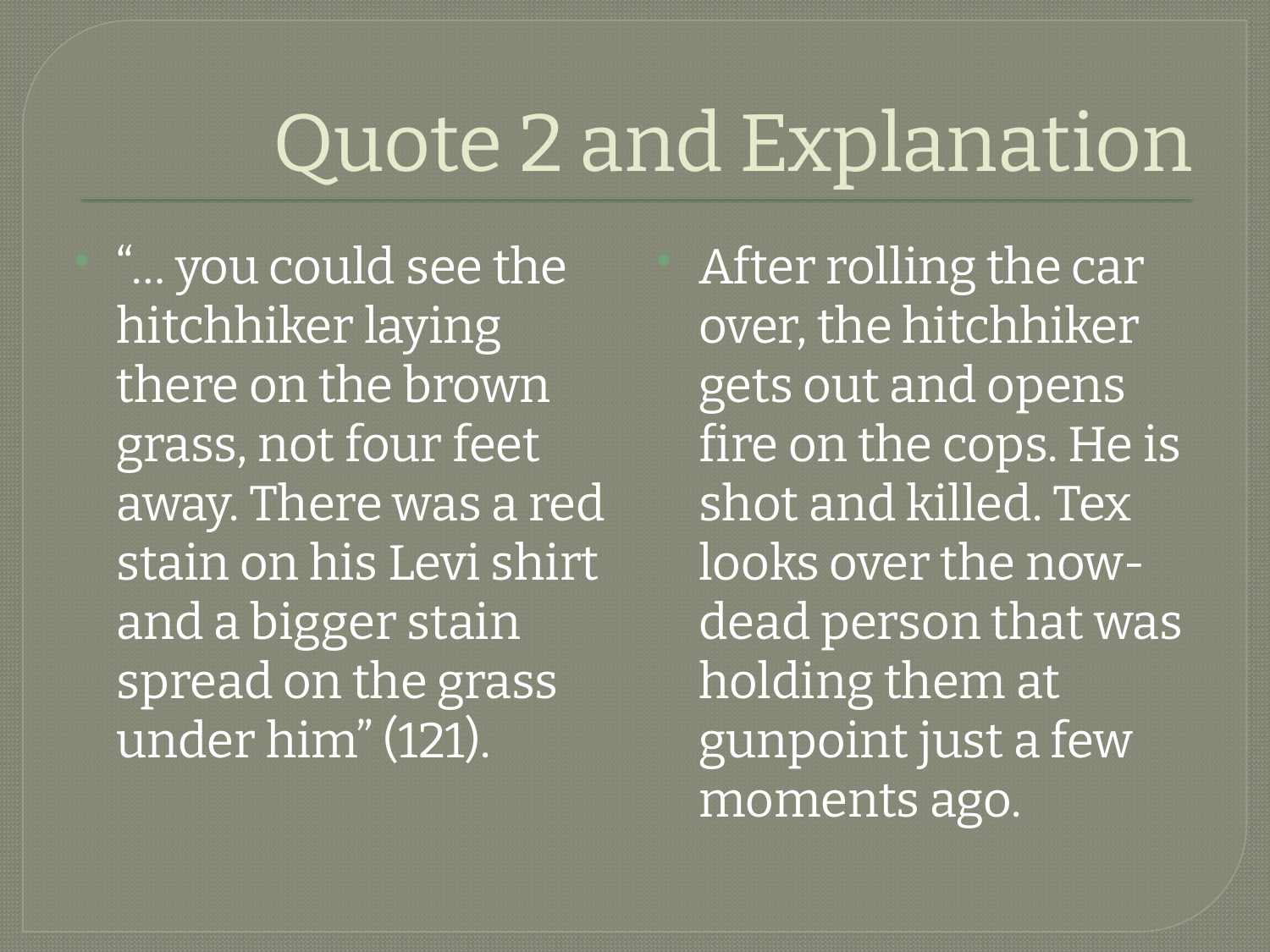

# Quote 2 and Explanation
“… you could see the hitchhiker laying there on the brown grass, not four feet away. There was a red stain on his Levi shirt and a bigger stain spread on the grass under him” (121).
After rolling the car over, the hitchhiker gets out and opens fire on the cops. He is shot and killed. Tex looks over the now-dead person that was holding them at gunpoint just a few moments ago.